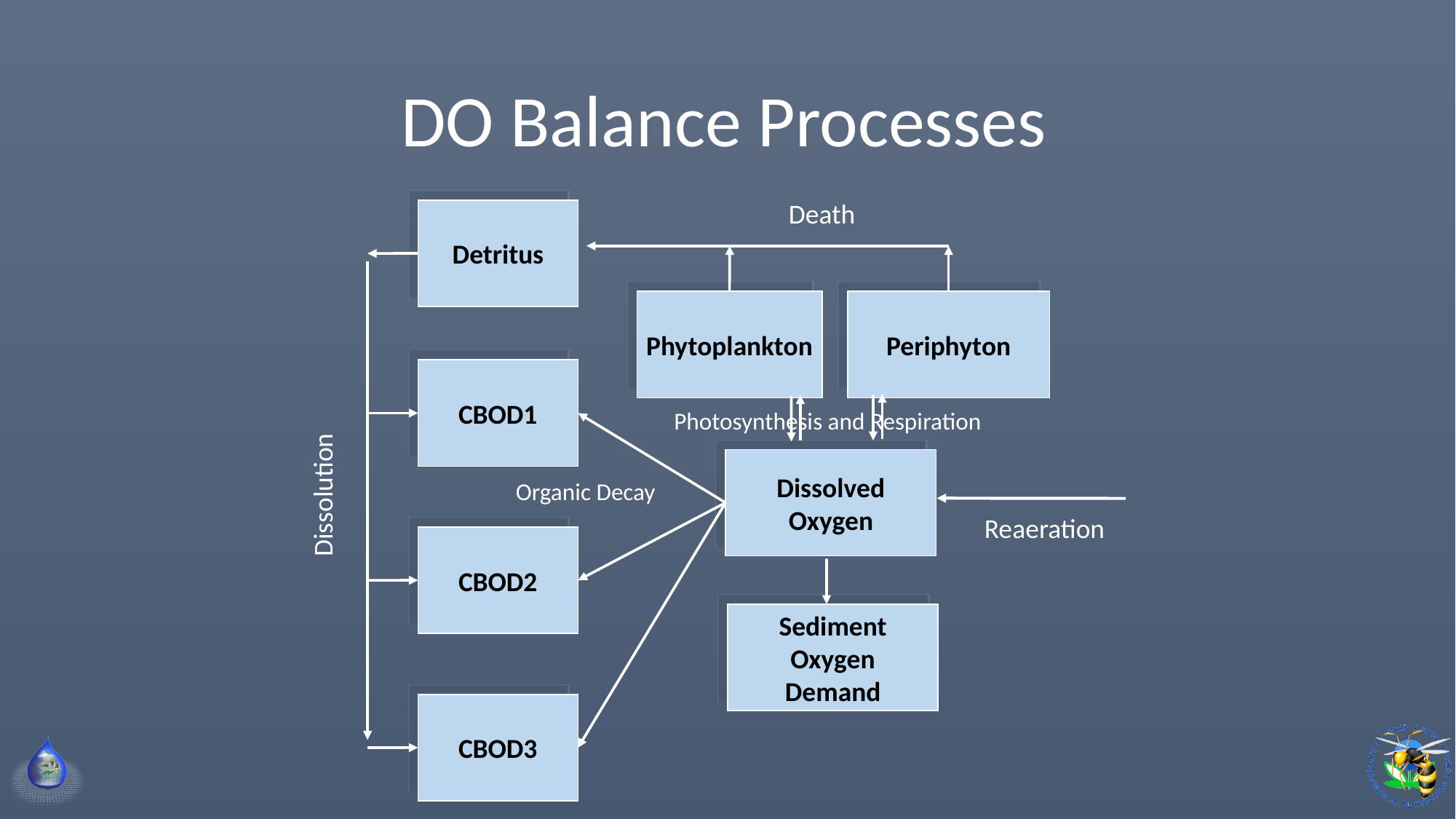

# DO Balance Processes
Death
Detritus
Phytoplankton
Periphyton
CBOD1

Photosynthesis and Respiration
Dissolved
Oxygen
Organic Decay
Dissolution
Reaeration
CBOD2

Sediment
Oxygen
Demand
CBOD3